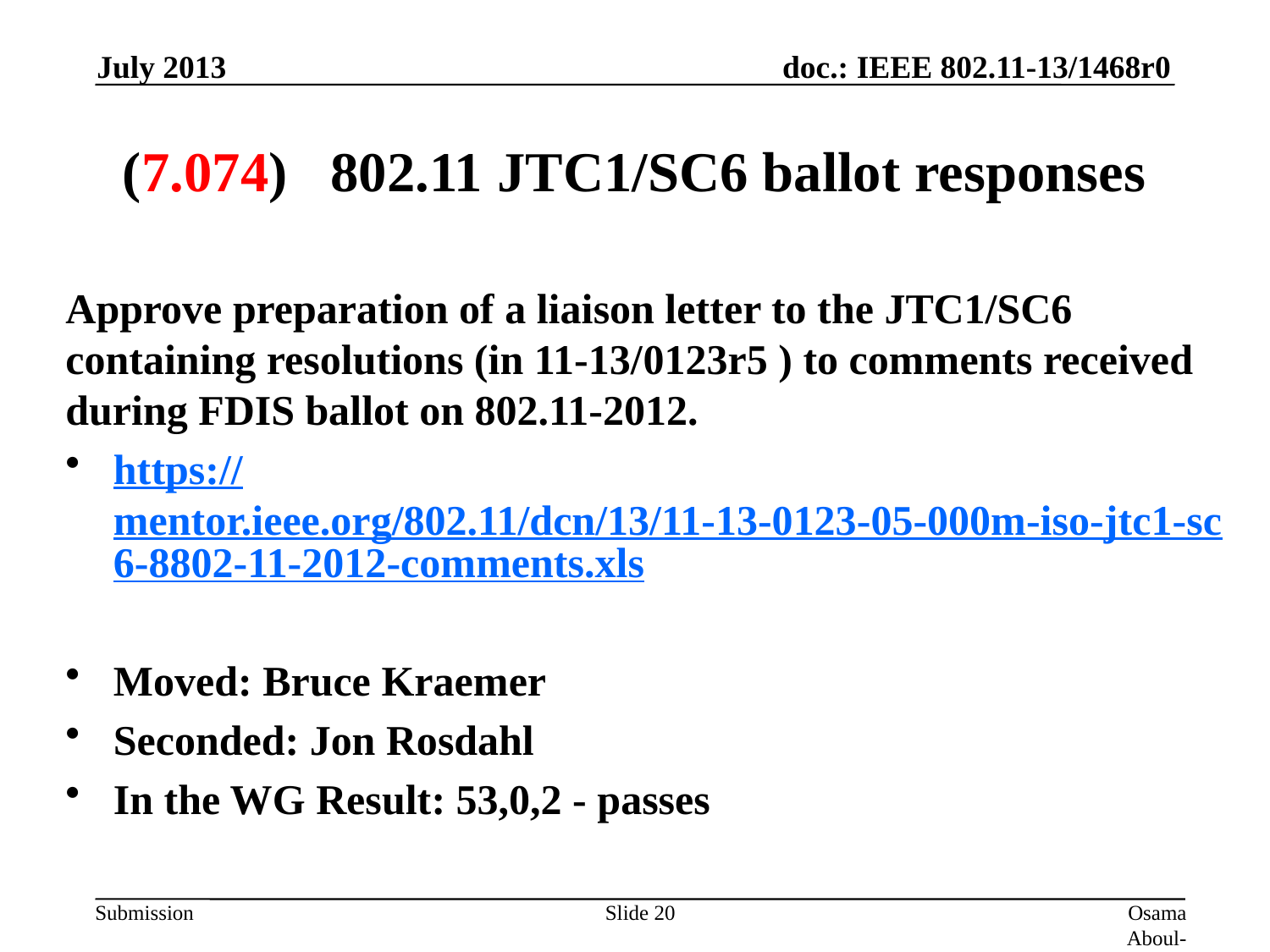

July 2013
# (7.074)   802.11 JTC1/SC6 ballot responses
Approve preparation of a liaison letter to the JTC1/SC6 containing resolutions (in 11-13/0123r5 ) to comments received during FDIS ballot on 802.11-2012.
https://mentor.ieee.org/802.11/dcn/13/11-13-0123-05-000m-iso-jtc1-sc6-8802-11-2012-comments.xls

Moved: Bruce Kraemer
Seconded: Jon Rosdahl
In the WG Result: 53,0,2 - passes

Slide 20
Osama Aboul-Magd (Huawei Technologies)